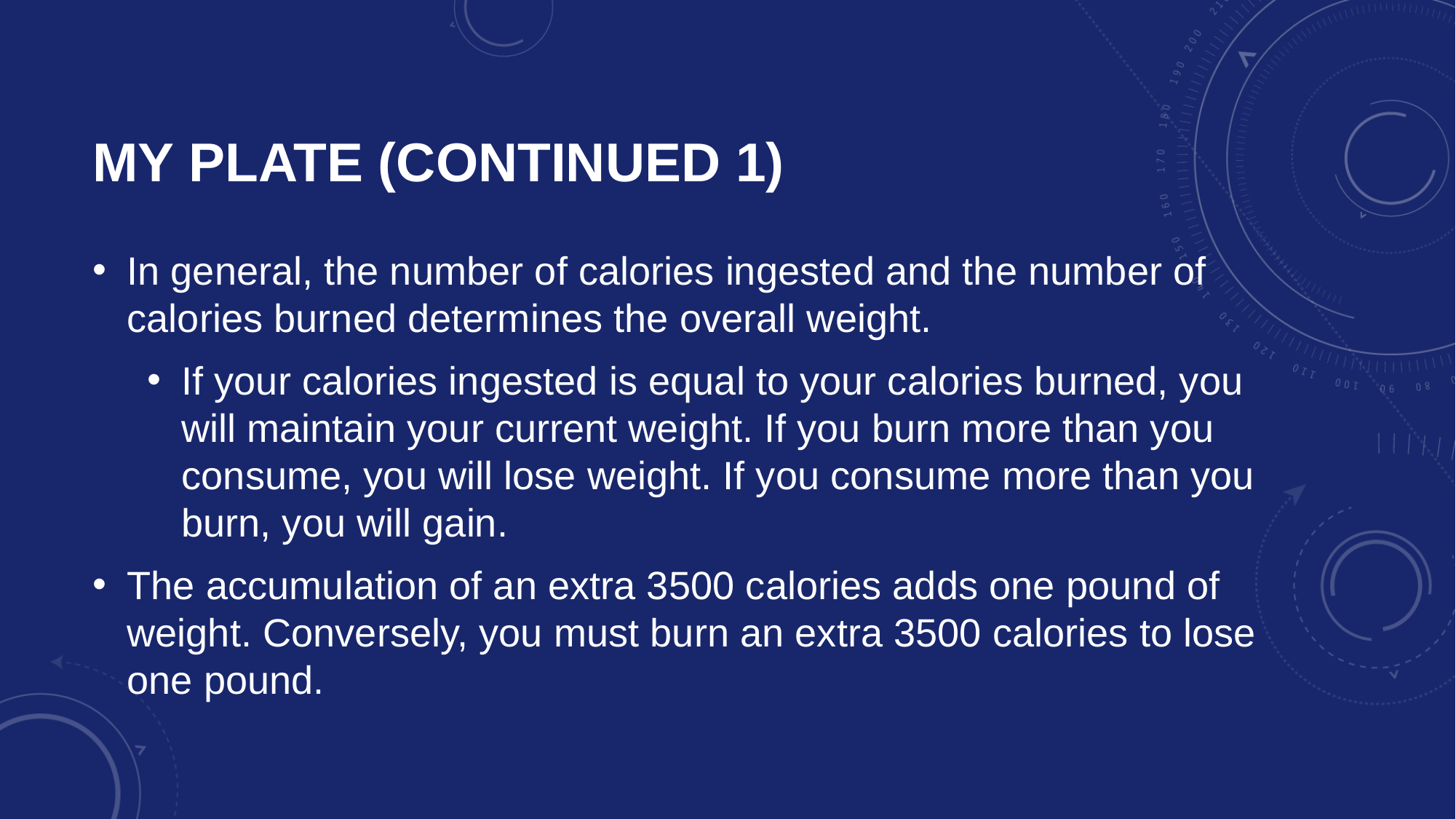

# My plate (continued 1)
In general, the number of calories ingested and the number of calories burned determines the overall weight.
If your calories ingested is equal to your calories burned, you will maintain your current weight. If you burn more than you consume, you will lose weight. If you consume more than you burn, you will gain.
The accumulation of an extra 3500 calories adds one pound of weight. Conversely, you must burn an extra 3500 calories to lose one pound.